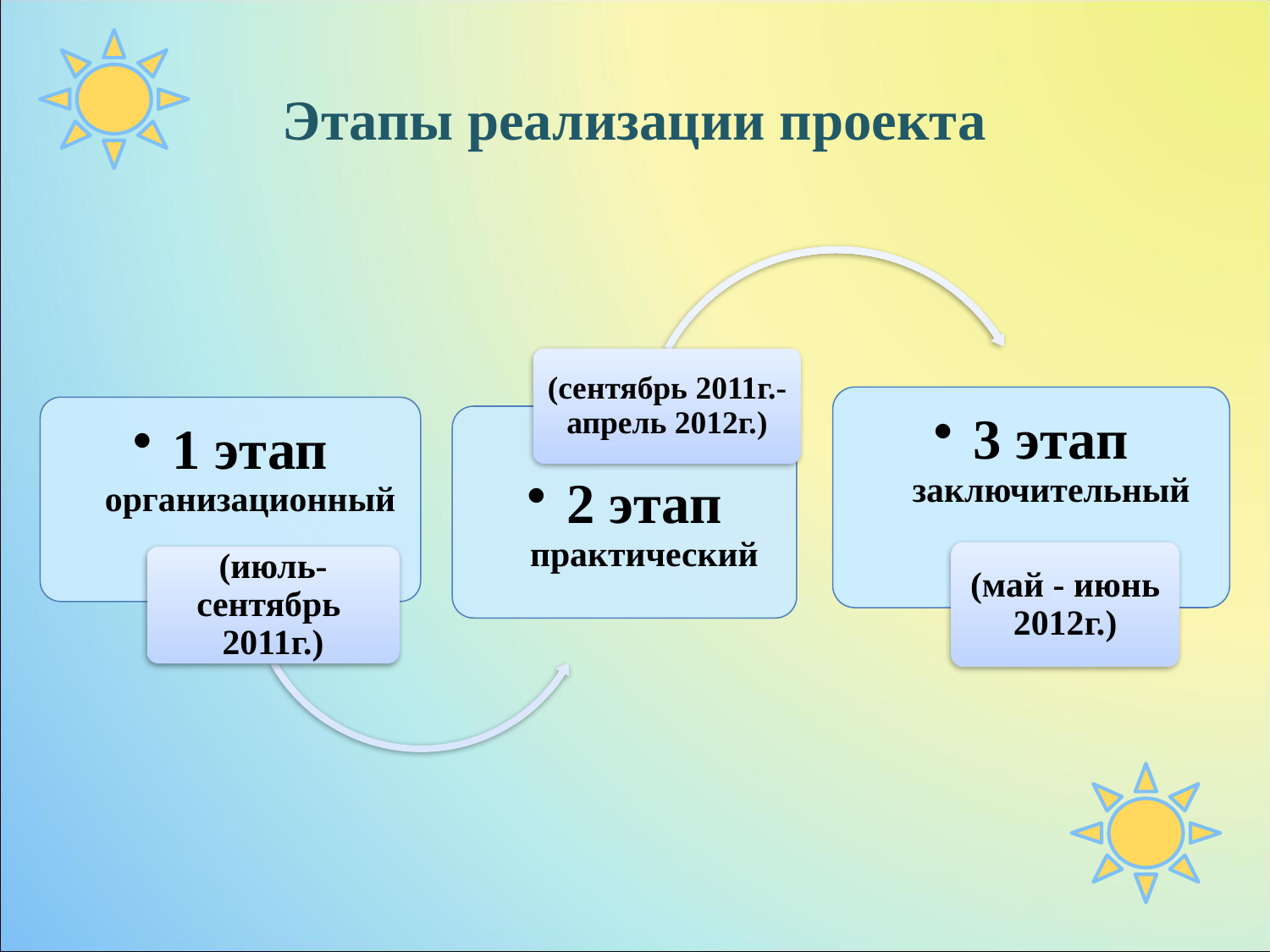

# Этапы реализации проекта
1 этап организационный
(июль-сентябрь  2011г.)
2 этап практический
(сентябрь 2011г.- апрель 2012г.)
3 этап заключительный
(май - июнь 2012г.)